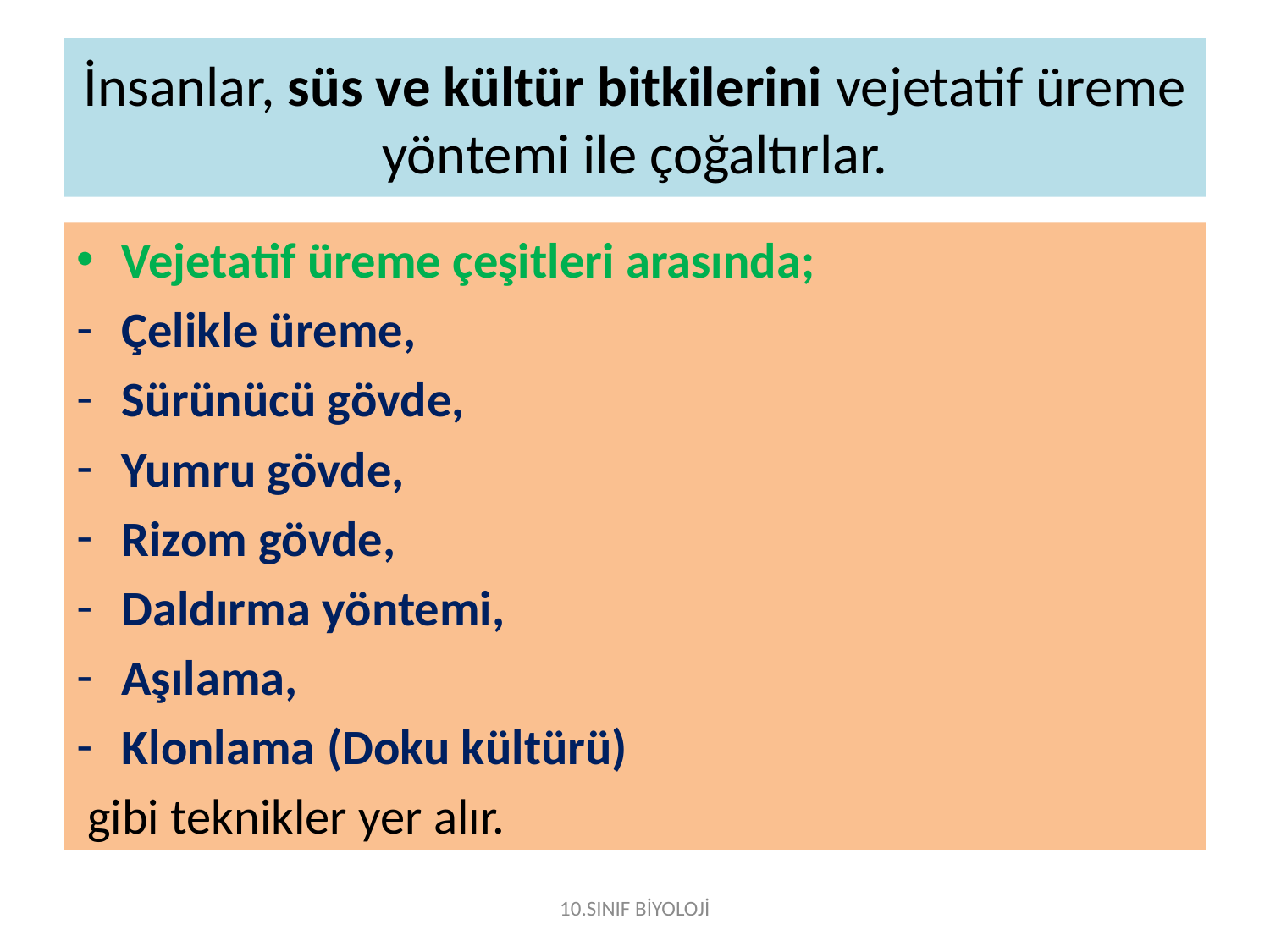

# İnsanlar, süs ve kültür bitkilerini vejetatif üreme yöntemi ile çoğaltırlar.
Vejetatif üreme çeşitleri arasında;
Çelikle üreme,
Sürünücü gövde,
Yumru gövde,
Rizom gövde,
Daldırma yöntemi,
Aşılama,
Klonlama (Doku kültürü)
 gibi teknikler yer alır.
10.SINIF BİYOLOJİ